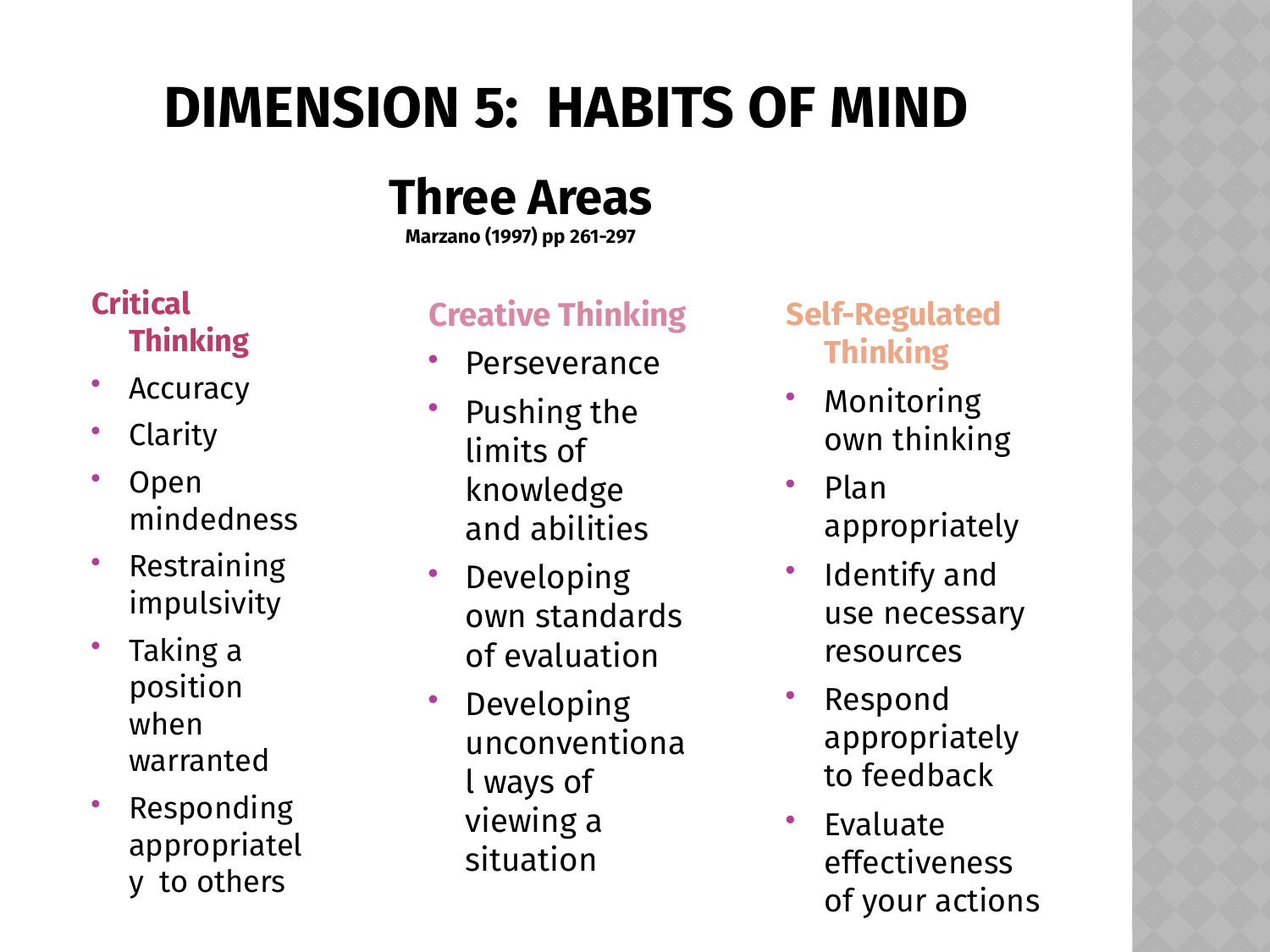

# Dimension 5:  Habits of Mind
Three Areas
Marzano (1997) pp 261-297
Critical Thinking
Accuracy
Clarity
Open mindedness
Restraining impulsivity
Taking a position when warranted
Responding appropriately  to others
Creative Thinking
Perseverance
Pushing the limits of knowledge and abilities
Developing own standards of evaluation
Developing unconventional ways of viewing a situation

Self-Regulated Thinking
Monitoring own thinking
Plan appropriately
Identify and use necessary resources
Respond appropriately to feedback
Evaluate effectiveness of your actions